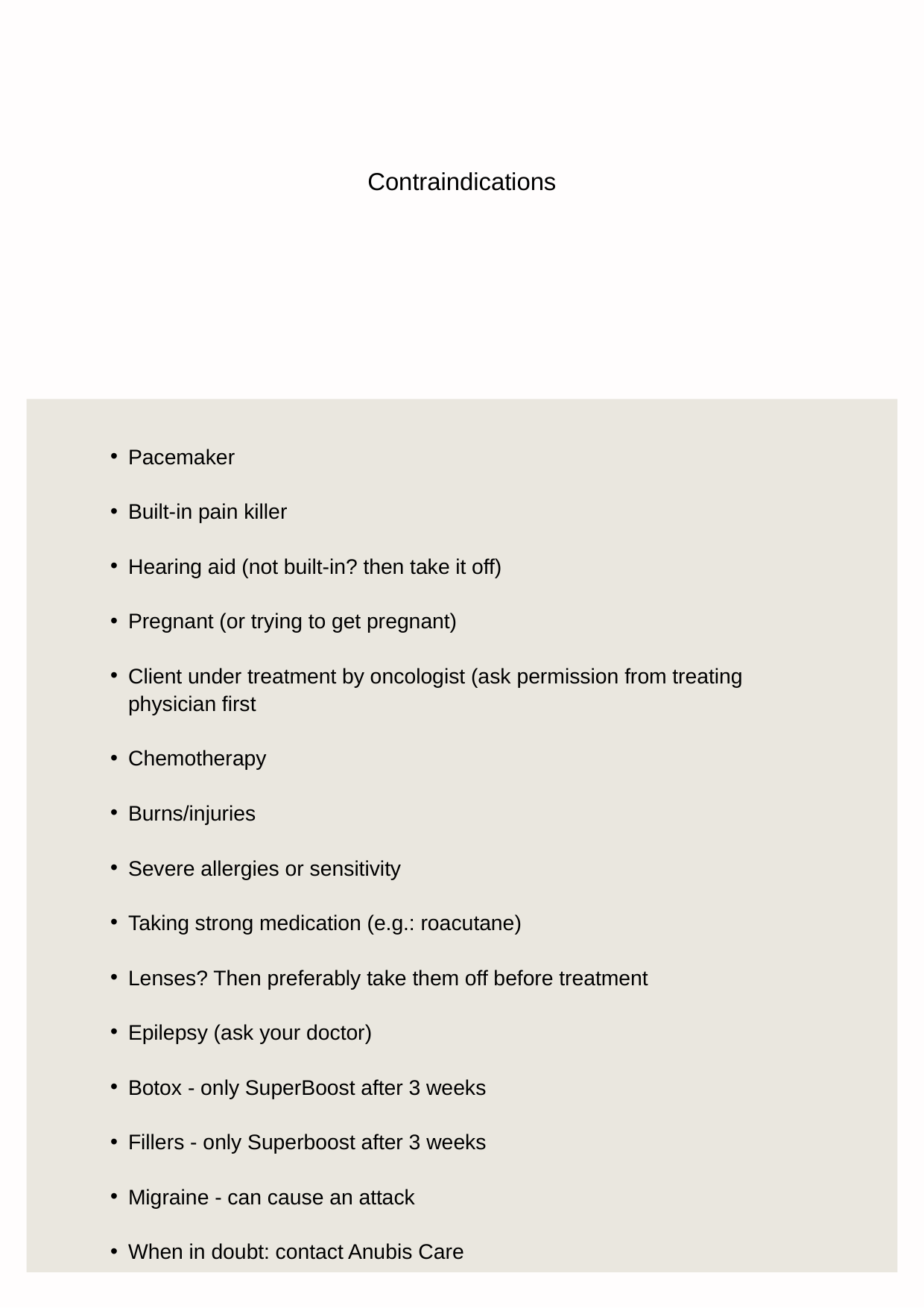

Contraindications

Pacemaker

Built-in pain killer

Hearing aid (not built-in? then take it off)

Pregnant (or trying to get pregnant)

Client under treatment by oncologist (ask permission from treating physician first

Chemotherapy

Burns/injuries

Severe allergies or sensitivity

Taking strong medication (e.g.: roacutane)

Lenses? Then preferably take them off before treatment

Epilepsy (ask your doctor)

Botox - only SuperBoost after 3 weeks

Fillers - only Superboost after 3 weeks

Migraine - can cause an attack

When in doubt: contact Anubis Care